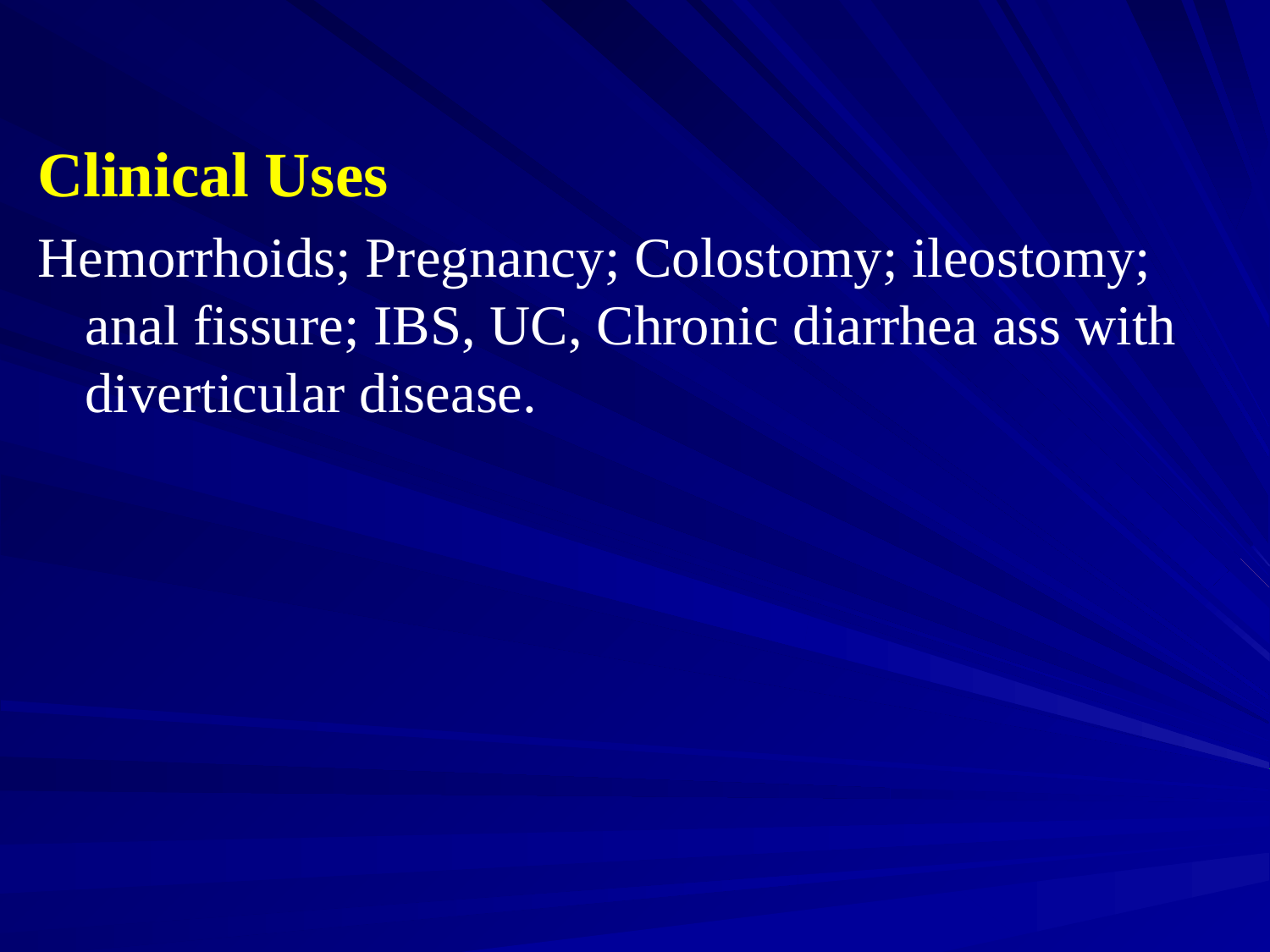

Clinical Uses
Hemorrhoids; Pregnancy; Colostomy; ileostomy; anal fissure; IBS, UC, Chronic diarrhea ass with diverticular disease.